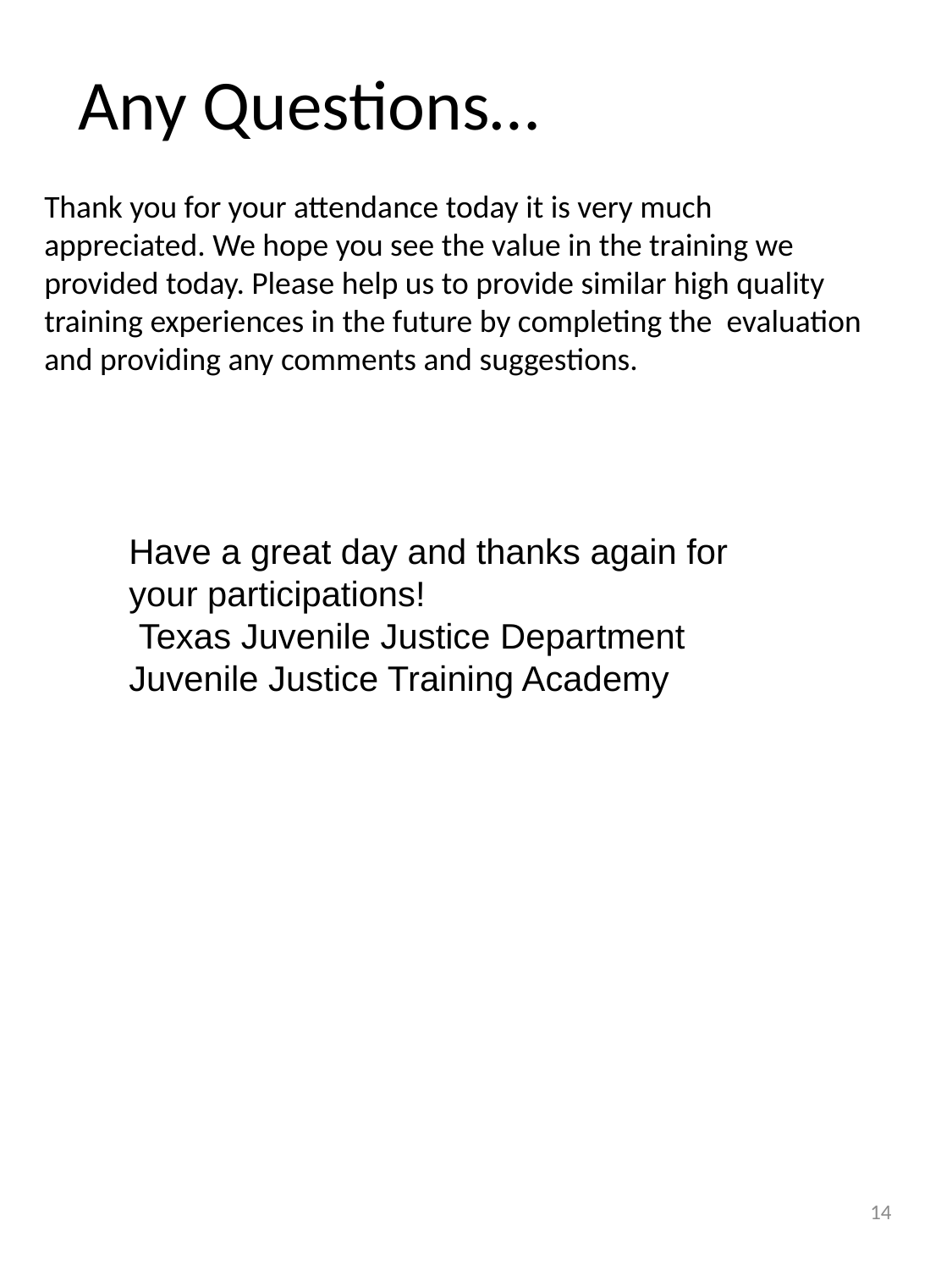

Any Questions…
Thank you for your attendance today it is very much appreciated. We hope you see the value in the training we provided today. Please help us to provide similar high quality training experiences in the future by completing the  evaluation  and providing any comments and suggestions.
Have a great day and thanks again for your participations!
 Texas Juvenile Justice Department
Juvenile Justice Training Academy
14